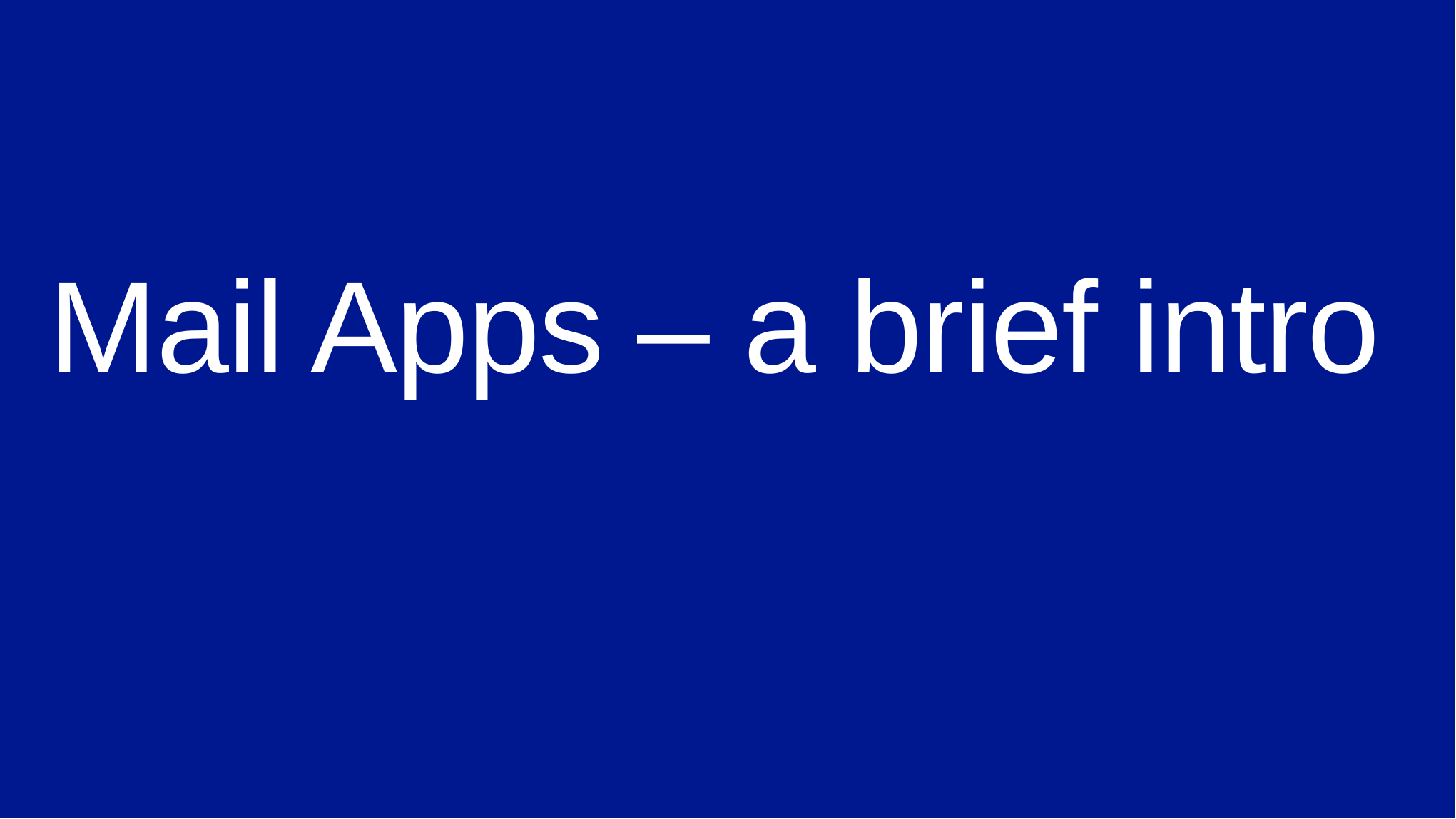

# Mail Apps – a brief intro